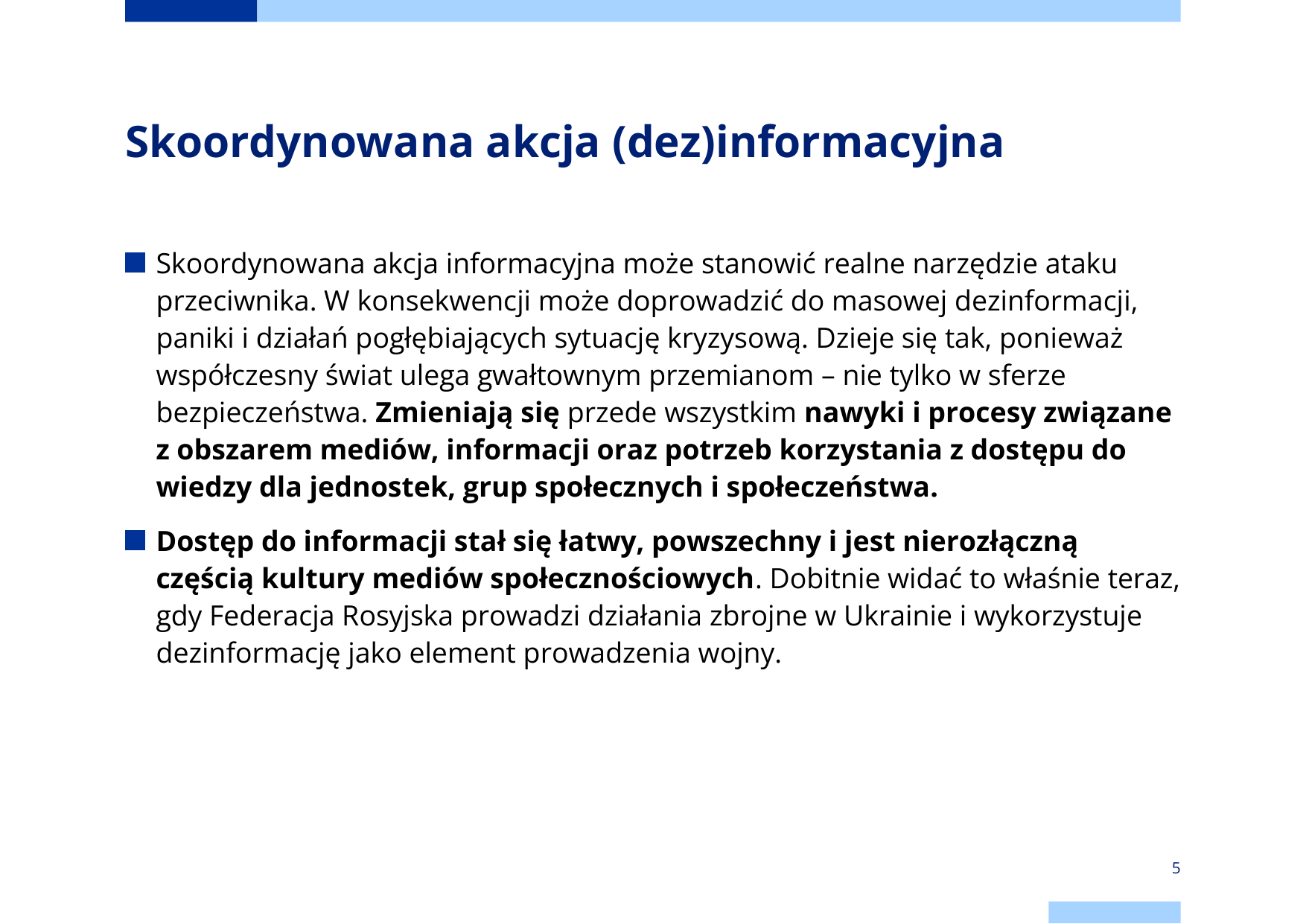

# Skoordynowana akcja (dez)informacyjna
Skoordynowana akcja informacyjna może stanowić realne narzędzie ataku przeciwnika. W konsekwencji może doprowadzić do masowej dezinformacji, paniki i działań pogłębiających sytuację kryzysową. Dzieje się tak, ponieważ współczesny świat ulega gwałtownym przemianom – nie tylko w sferze bezpieczeństwa. Zmieniają się przede wszystkim nawyki i procesy związane z obszarem mediów, informacji oraz potrzeb korzystania z dostępu do wiedzy dla jednostek, grup społecznych i społeczeństwa.
Dostęp do informacji stał się łatwy, powszechny i jest nierozłączną częścią kultury mediów społecznościowych. Dobitnie widać to właśnie teraz, gdy Federacja Rosyjska prowadzi działania zbrojne w Ukrainie i wykorzystuje dezinformację jako element prowadzenia wojny.

5